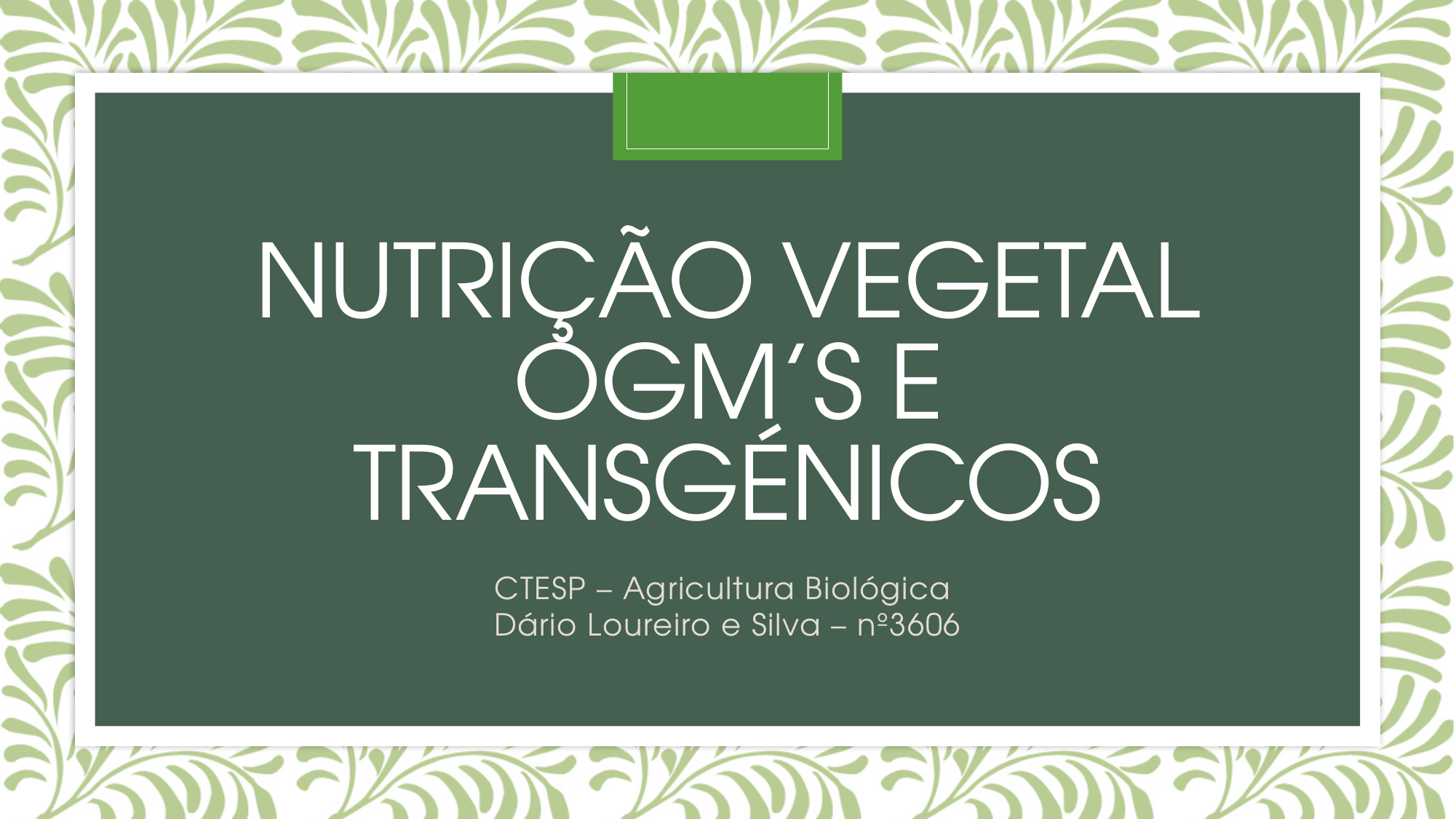

# Nutrição Vegetal OGM’s e Transgénicos
CTESP – Agricultura Biológica
Dário Loureiro e Silva – nº3606